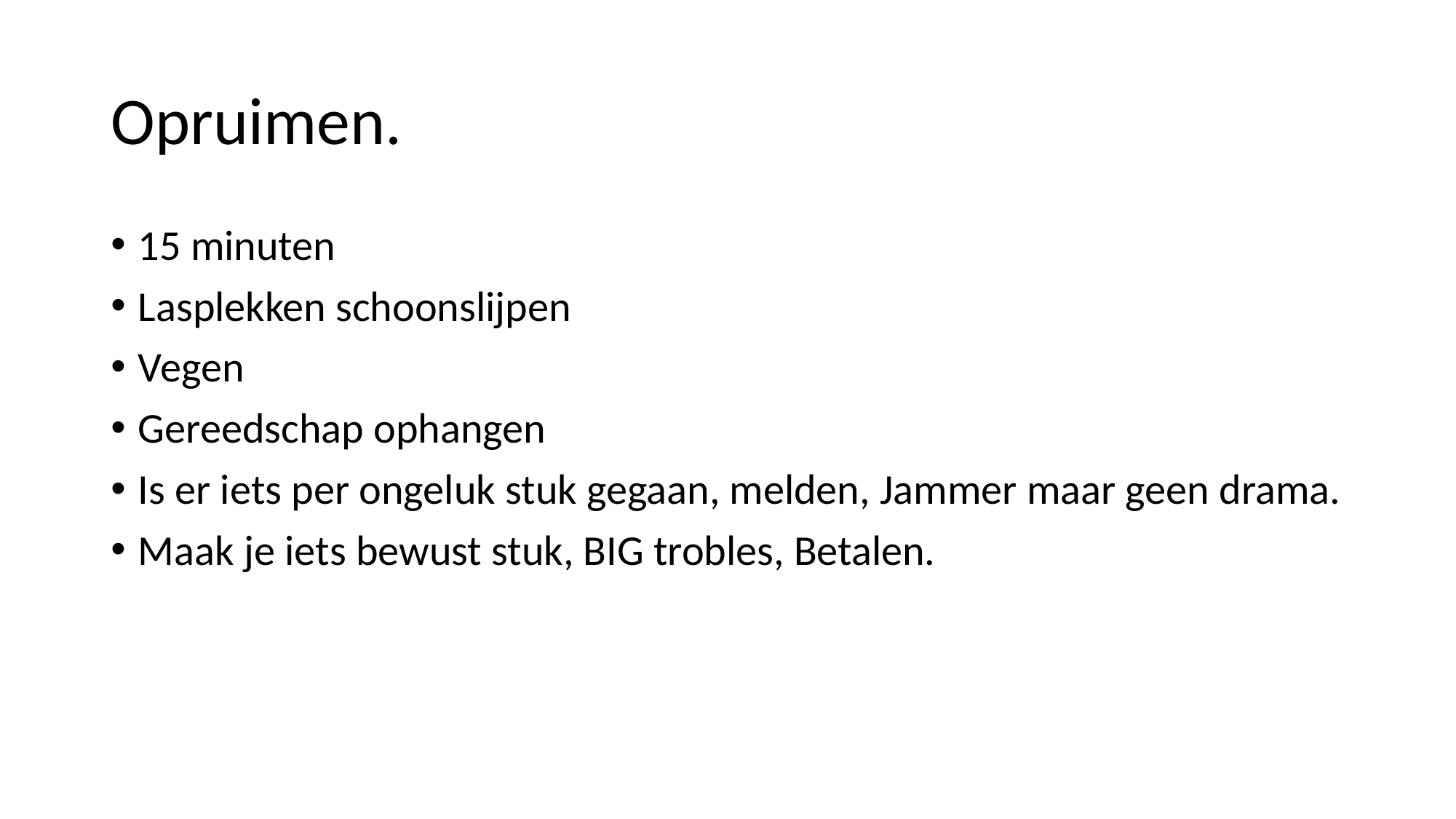

# Opruimen.
15 minuten
Lasplekken schoonslijpen
Vegen
Gereedschap ophangen
Is er iets per ongeluk stuk gegaan, melden, Jammer maar geen drama.
Maak je iets bewust stuk, BIG trobles, Betalen.